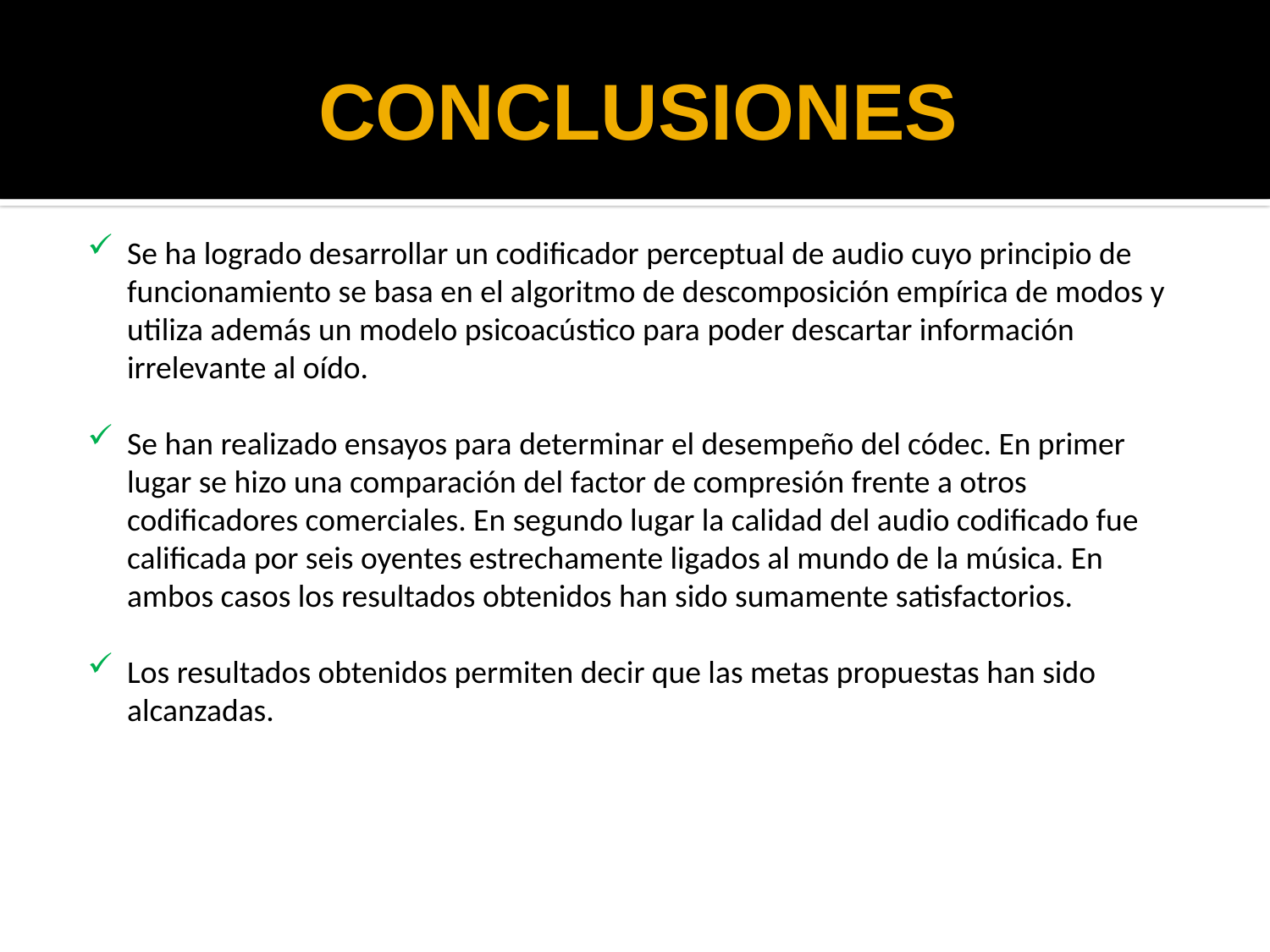

# CONCLUSIONES
Se ha logrado desarrollar un codificador perceptual de audio cuyo principio de funcionamiento se basa en el algoritmo de descomposición empírica de modos y utiliza además un modelo psicoacústico para poder descartar información irrelevante al oído.

Se han realizado ensayos para determinar el desempeño del códec. En primer lugar se hizo una comparación del factor de compresión frente a otros codificadores comerciales. En segundo lugar la calidad del audio codificado fue calificada por seis oyentes estrechamente ligados al mundo de la música. En ambos casos los resultados obtenidos han sido sumamente satisfactorios.

Los resultados obtenidos permiten decir que las metas propuestas han sido alcanzadas.